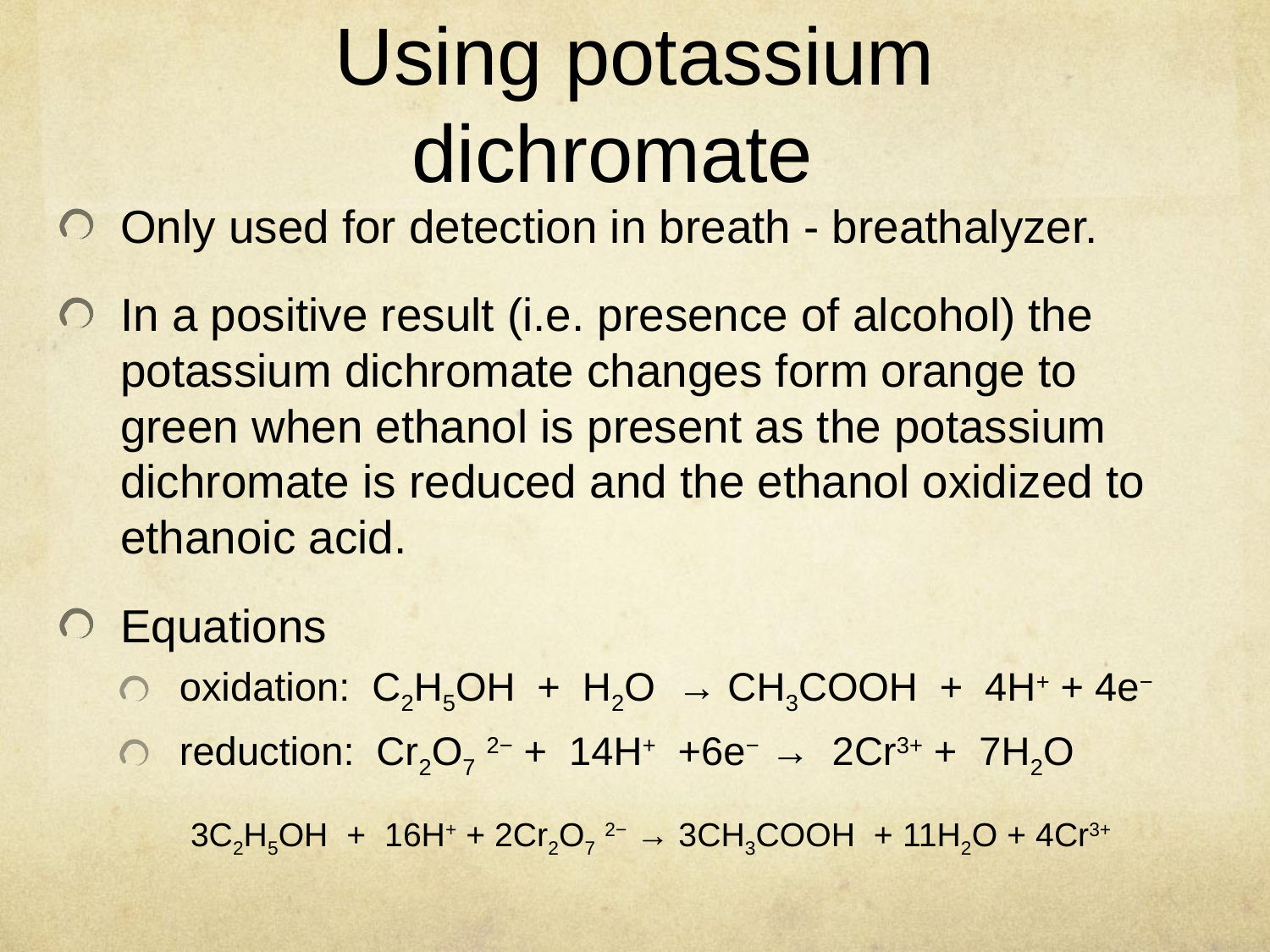

# Using potassium dichromate
Only used for detection in breath - breathalyzer.
In a positive result (i.e. presence of alcohol) the potassium dichromate changes form orange to green when ethanol is present as the potassium dichromate is reduced and the ethanol oxidized to ethanoic acid.
Equations
oxidation:  C2H5OH  +  H2O  → CH3COOH  +  4H+ + 4e−
reduction:  Cr2O7 2− +  14H+  +6e− →  2Cr3+ +  7H2O
              3C2H5OH  +  16H+ + 2Cr2O7 2− → 3CH3COOH  + 11H2O + 4Cr3+